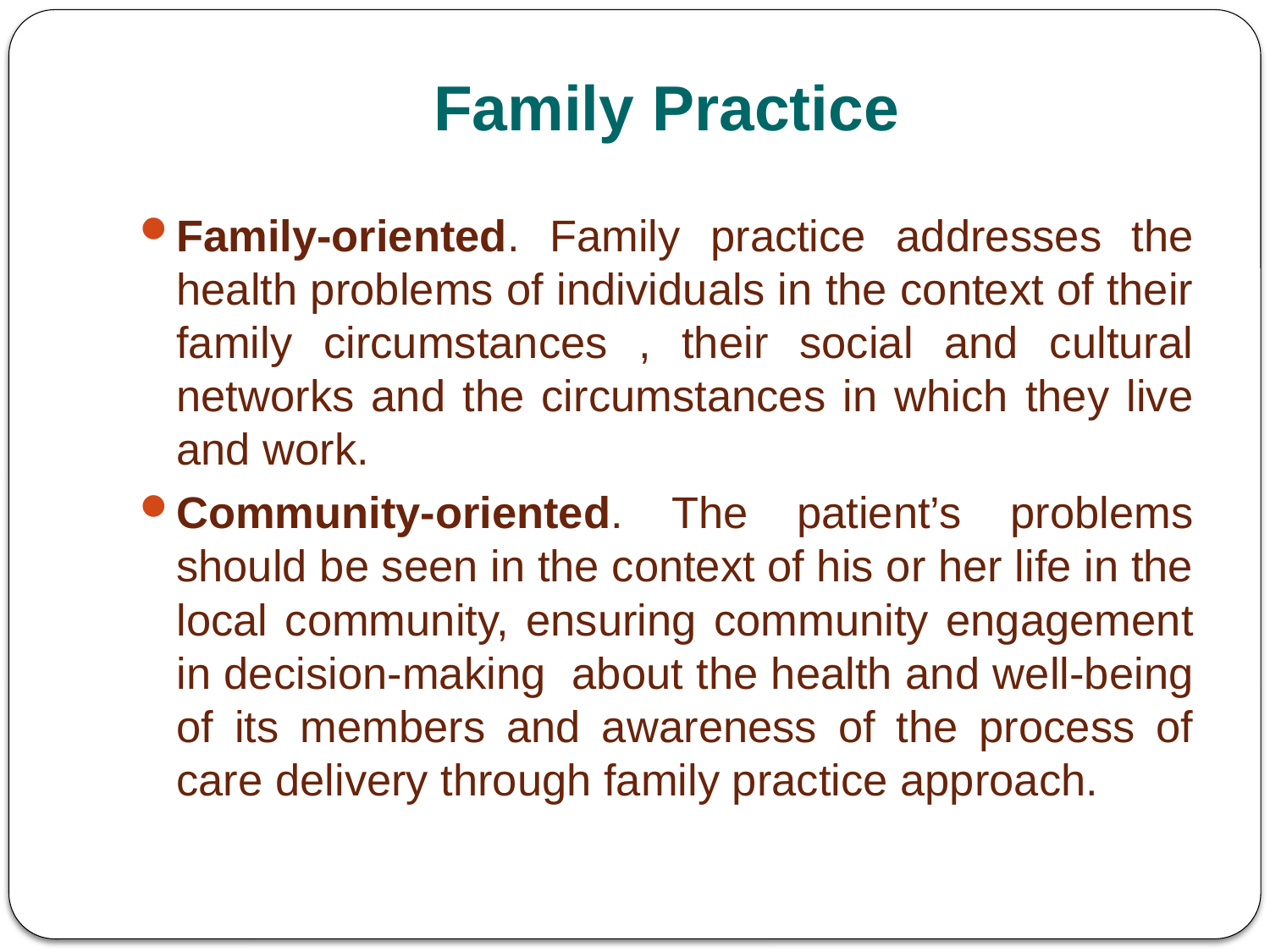

# Family Practice
Family-oriented. Family practice addresses the health problems of individuals in the context of their family circumstances , their social and cultural networks and the circumstances in which they live and work.
Community-oriented. The patient’s problems should be seen in the context of his or her life in the local community, ensuring community engagement in decision-making  about the health and well-being of its members and awareness of the process of care delivery through family practice approach.